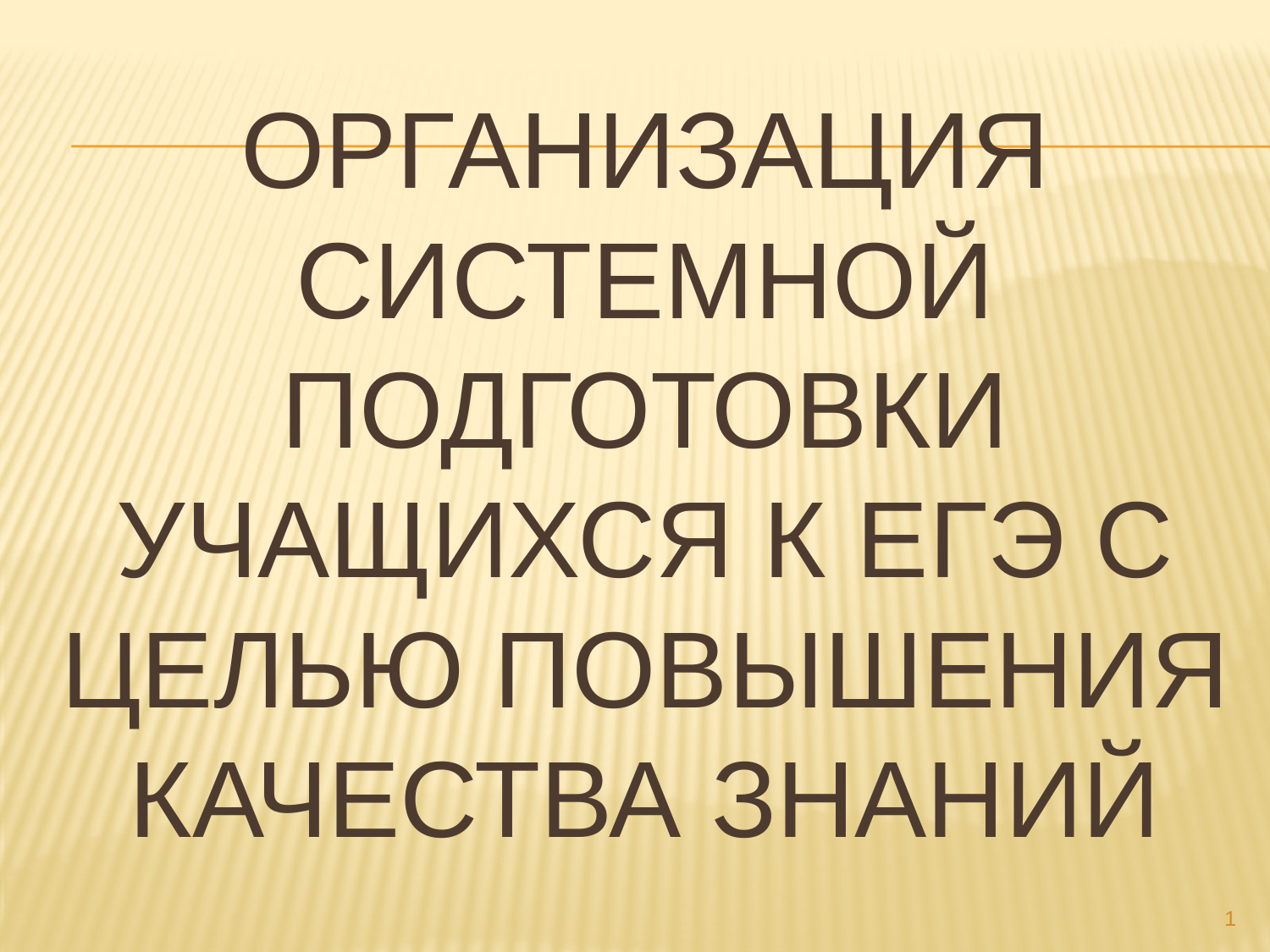

# ОРГАНИЗАЦИЯ СИСТЕМНОЙ ПОДГОТОВКИ УЧАЩИХСЯ К ЕГЭ С ЦЕЛЬЮ ПОВЫШЕНИЯ качества ЗНАНИЙ
1